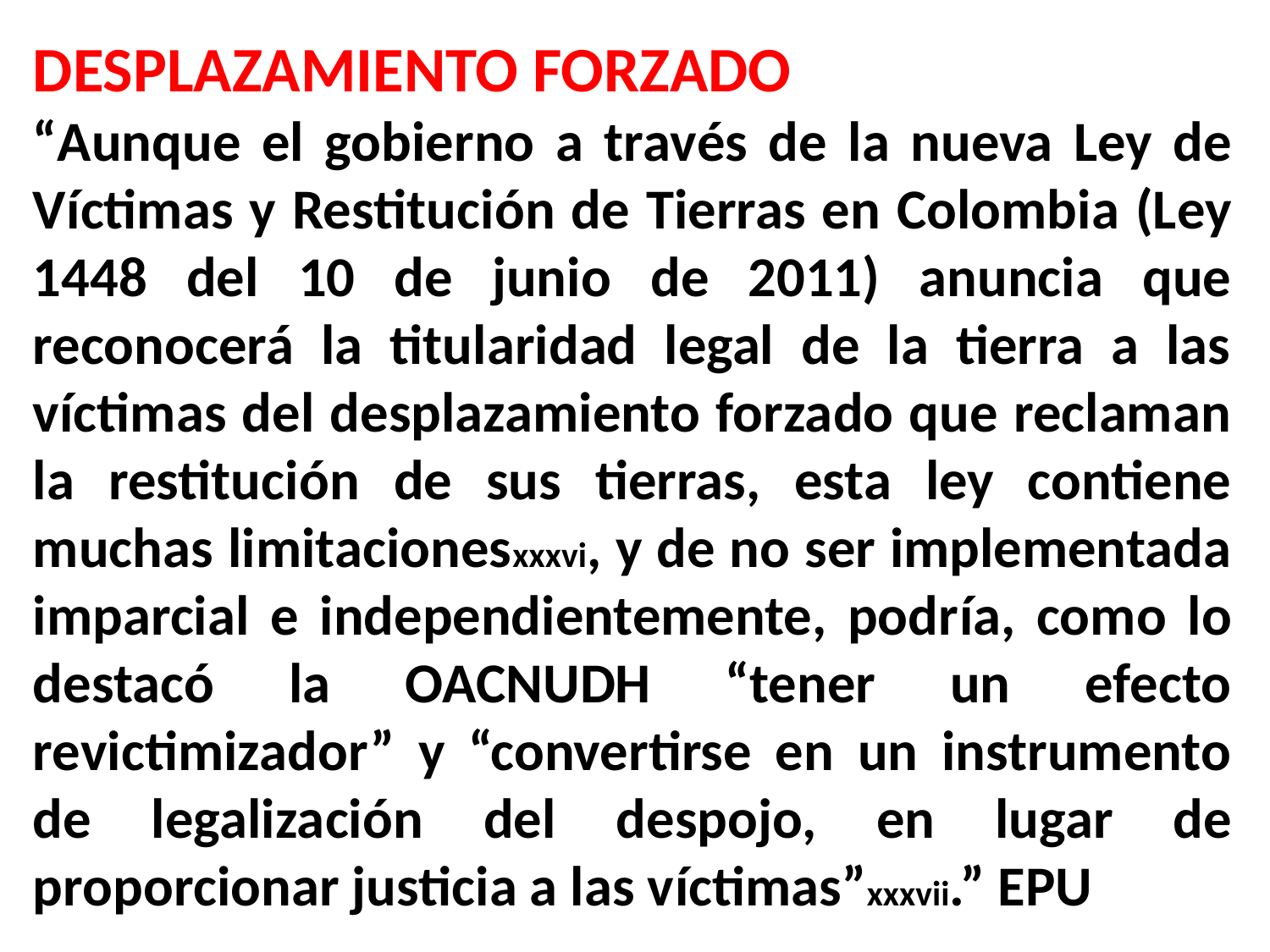

DESPLAZAMIENTO FORZADO
“Aunque el gobierno a través de la nueva Ley de Víctimas y Restitución de Tierras en Colombia (Ley 1448 del 10 de junio de 2011) anuncia que reconocerá la titularidad legal de la tierra a las víctimas del desplazamiento forzado que reclaman la restitución de sus tierras, esta ley contiene muchas limitacionesxxxvi, y de no ser implementada imparcial e independientemente, podría, como lo destacó la OACNUDH “tener un efecto revictimizador” y “convertirse en un instrumento de legalización del despojo, en lugar de proporcionar justicia a las víctimas”xxxvii.” EPU